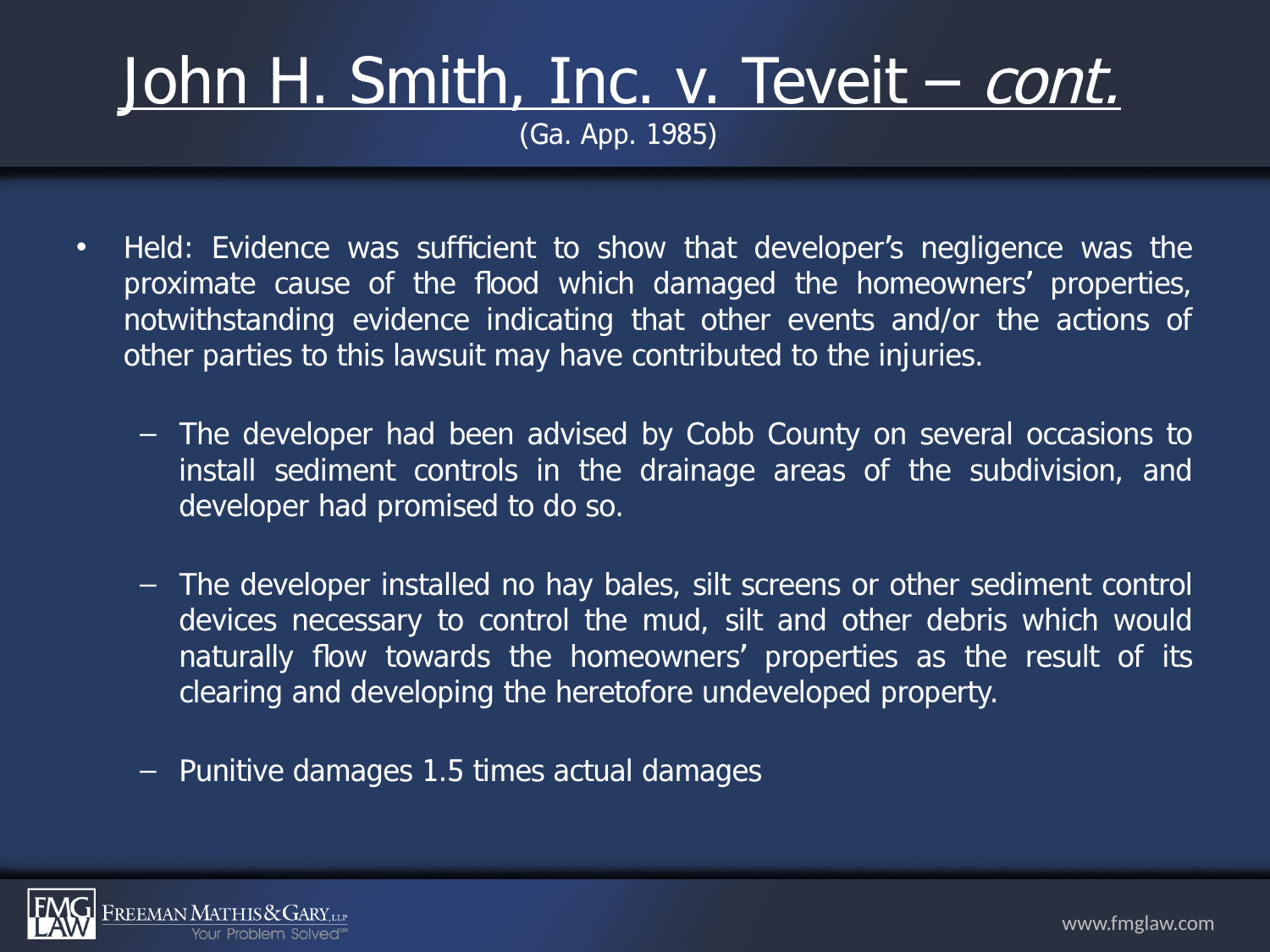

# John H. Smith, Inc. v. Teveit – cont. (Ga. App. 1985)
Held: Evidence was sufficient to show that developer’s negligence was the proximate cause of the flood which damaged the homeowners’ properties, notwithstanding evidence indicating that other events and/or the actions of other parties to this lawsuit may have contributed to the injuries.
The developer had been advised by Cobb County on several occasions to install sediment controls in the drainage areas of the subdivision, and developer had promised to do so.
The developer installed no hay bales, silt screens or other sediment control devices necessary to control the mud, silt and other debris which would naturally flow towards the homeowners’ properties as the result of its clearing and developing the heretofore undeveloped property.
Punitive damages 1.5 times actual damages